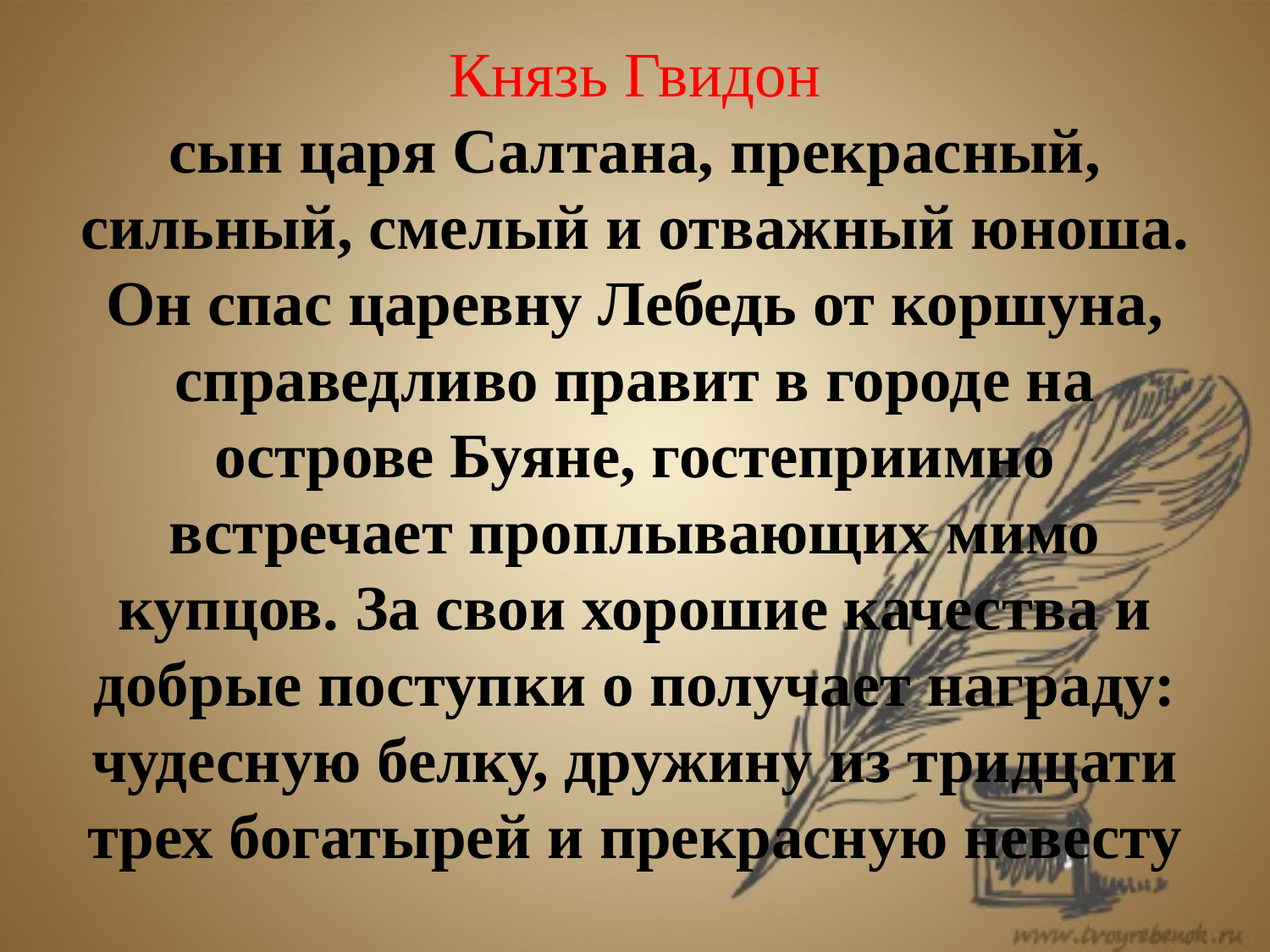

# Князь Гвидон сын царя Салтана, прекрасный, сильный, смелый и отважный юноша. Он спас царевну Лебедь от коршуна, справедливо правит в городе на острове Буяне, гостеприимно встречает проплывающих мимо купцов. За свои хорошие качества и добрые поступки о получает награду: чудесную белку, дружину из тридцати трех богатырей и прекрасную невесту